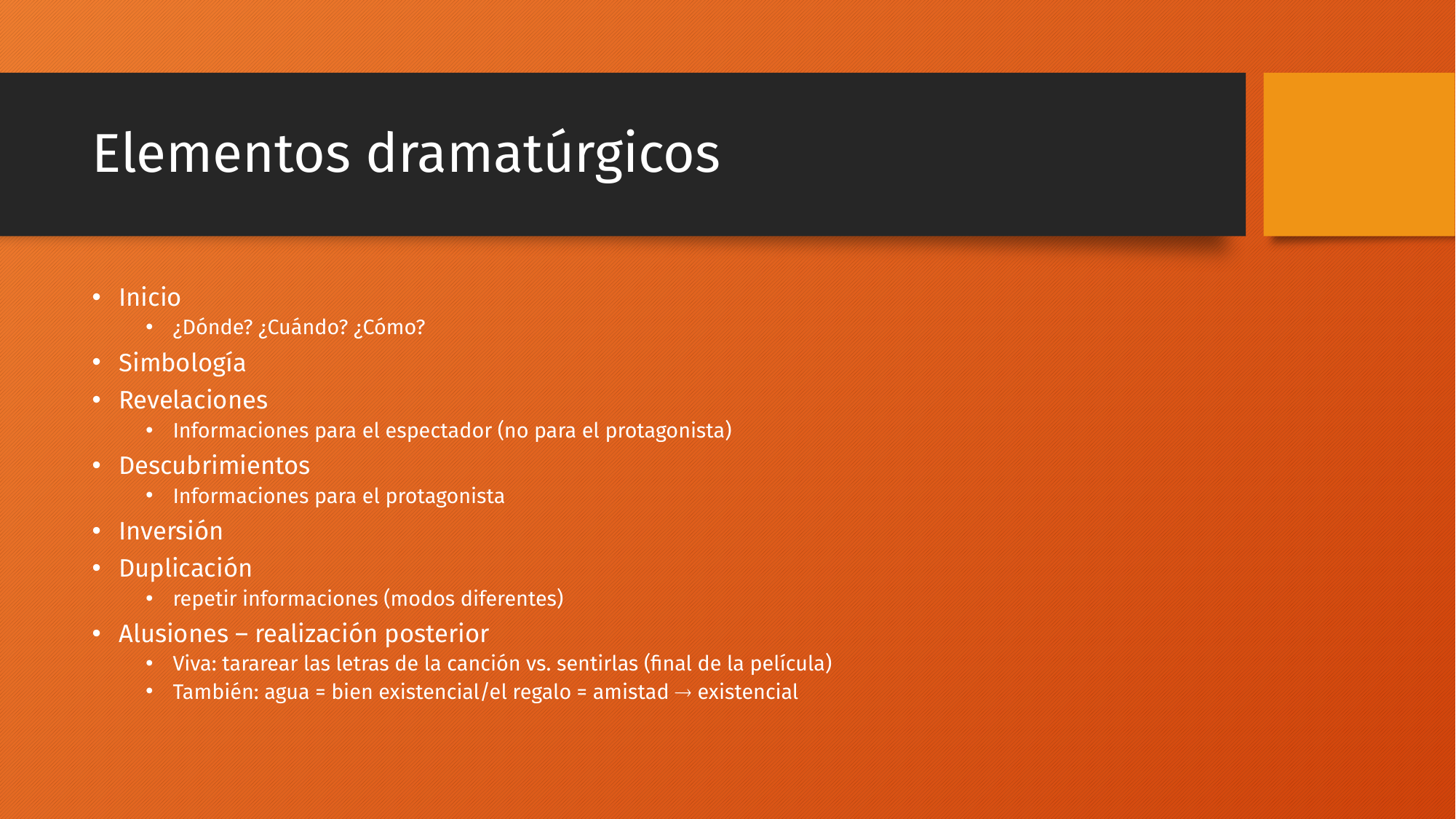

# Elementos dramatúrgicos
Inicio
¿Dónde? ¿Cuándo? ¿Cómo?
Simbología
Revelaciones
Informaciones para el espectador (no para el protagonista)
Descubrimientos
Informaciones para el protagonista
Inversión
Duplicación
repetir informaciones (modos diferentes)
Alusiones – realización posterior
Viva: tararear las letras de la canción vs. sentirlas (final de la película)
También: agua = bien existencial/el regalo = amistad → existencial